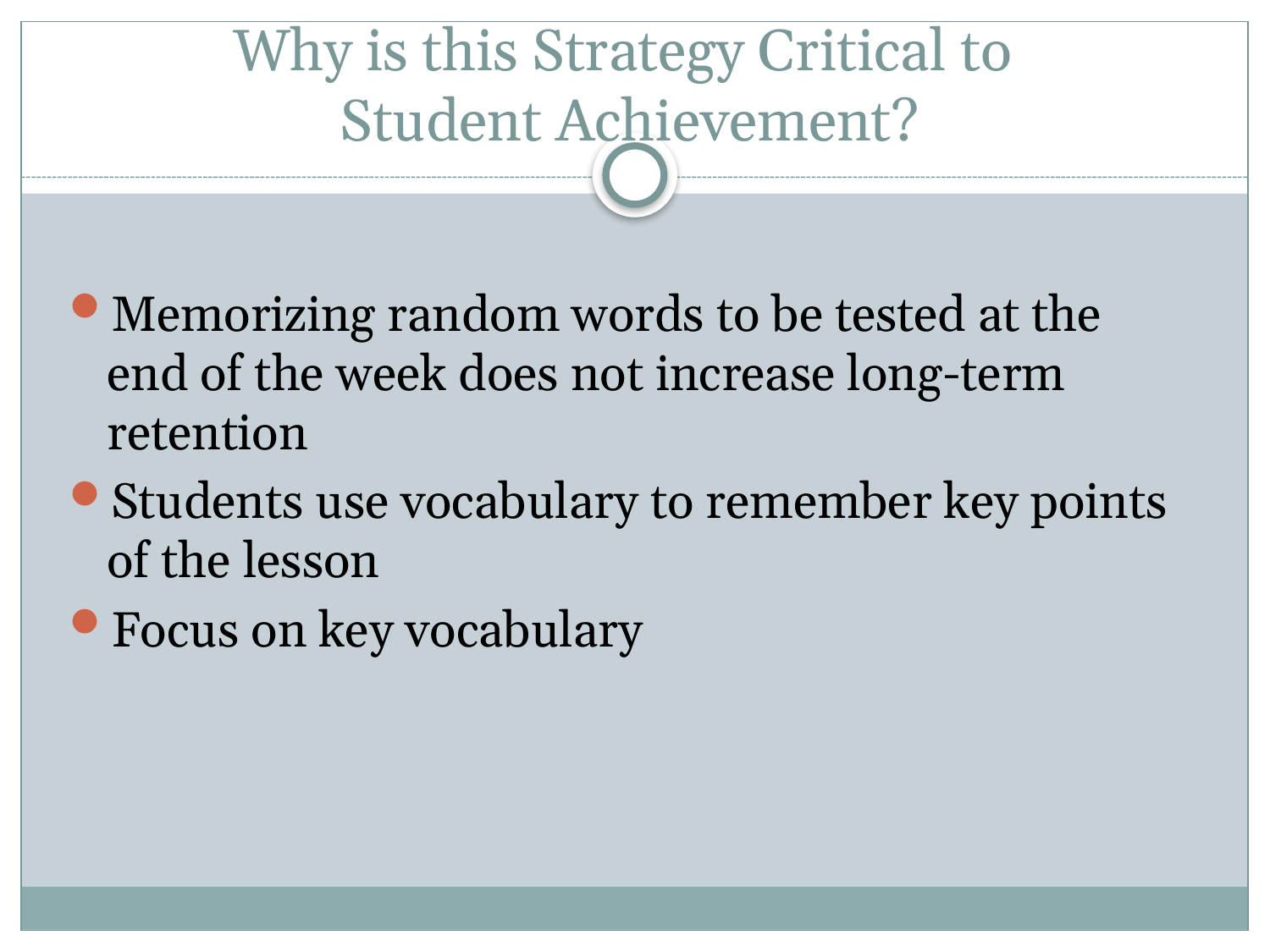

# Why is this Strategy Critical to Student Achievement?

Memorizing random words to be tested at the end of the week does not increase long-term retention
Students use vocabulary to remember key points of the lesson
Focus on key vocabulary